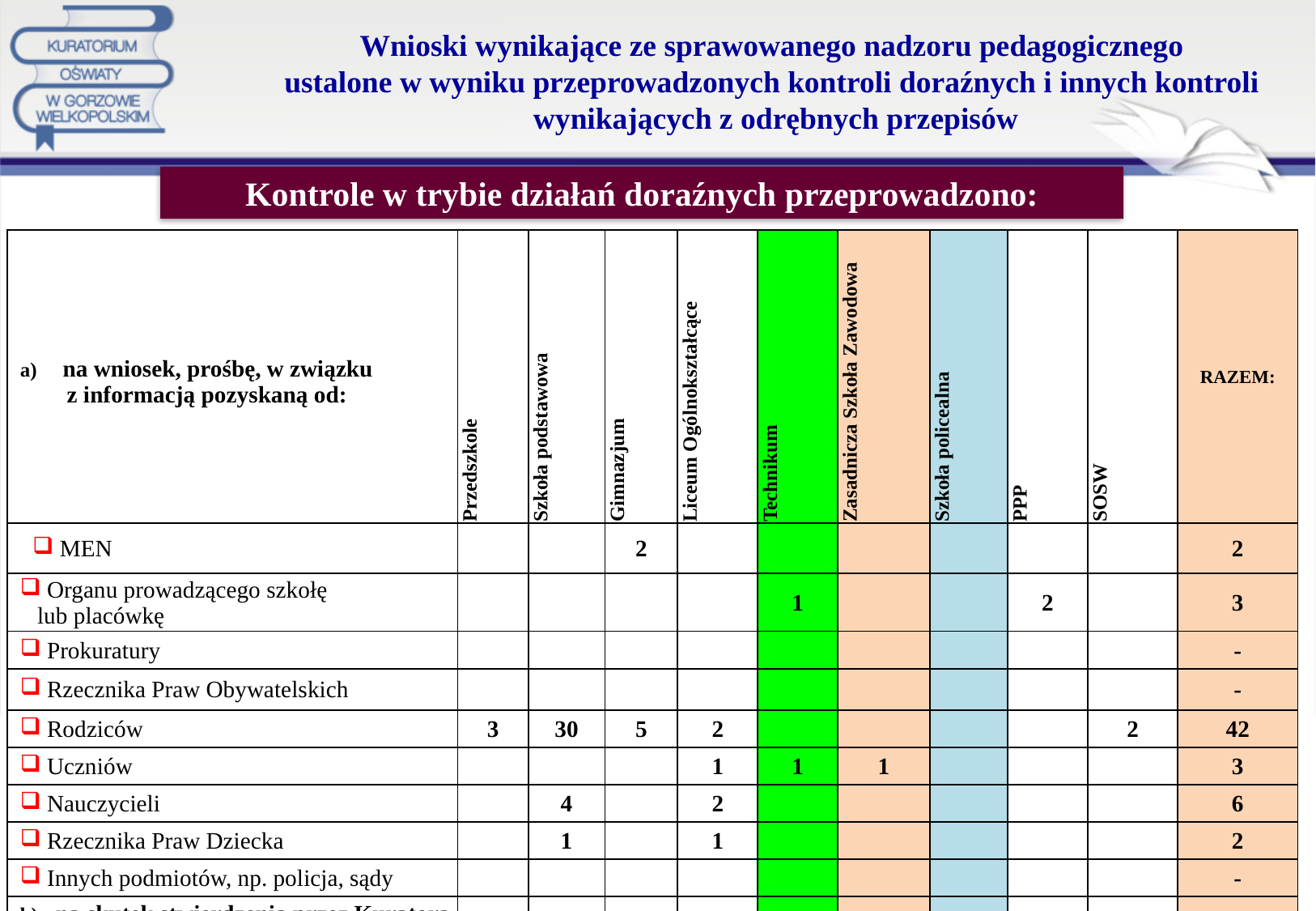

# Wnioski wynikające ze sprawowanego nadzoru pedagogicznego ustalone w wyniku przeprowadzonych kontroli doraźnych i innych kontroli wynikających z odrębnych przepisów
Kontrole w trybie działań doraźnych przeprowadzono:

|  | Przedszkole | Szkoła podstawowa | Gimnazjum | Liceum Ogólnokształcące | Technikum | Zasadnicza Szkoła Zawodowa | Szkoła policealna | PPP | SOSW | RAZEM: |
| --- | --- | --- | --- | --- | --- | --- | --- | --- | --- | --- |
| a)     na wniosek, prośbę, w związku z informacją pozyskaną od: |  |  |  |  |  |  |  |  |  |  |
| MEN |  |  | 2 |  |  |  |  |  |  | 2 |
| Organu prowadzącego szkołę lub placówkę |  |  |  |  | 1 |  |  | 2 |  | 3 |
| Prokuratury |  |  |  |  |  |  |  |  |  | - |
| Rzecznika Praw Obywatelskich |  |  |  |  |  |  |  |  |  | - |
| Rodziców | 3 | 30 | 5 | 2 |  |  |  |  | 2 | 42 |
| Uczniów |  |  |  | 1 | 1 | 1 |  |  |  | 3 |
| Nauczycieli |  | 4 |  | 2 |  |  |  |  |  | 6 |
| Rzecznika Praw Dziecka |  | 1 |  | 1 |  |  |  |  |  | 2 |
| Innych podmiotów, np. policja, sądy |  |  |  |  |  |  |  |  |  | - |
| b)   na skutek stwierdzenia przez Kuratora Oświaty potrzeby przeprowadzenia kontroli w trybie działań doraźnych | 9 | 33 | 11 | 3 | 6 | 3 | 1 |  |  | 66 |
| RAZEM: | 12 | 68 | 18 | 9 | 8 | 4 | 1 | 2 | 2 | 124 |
2017-08-30
20